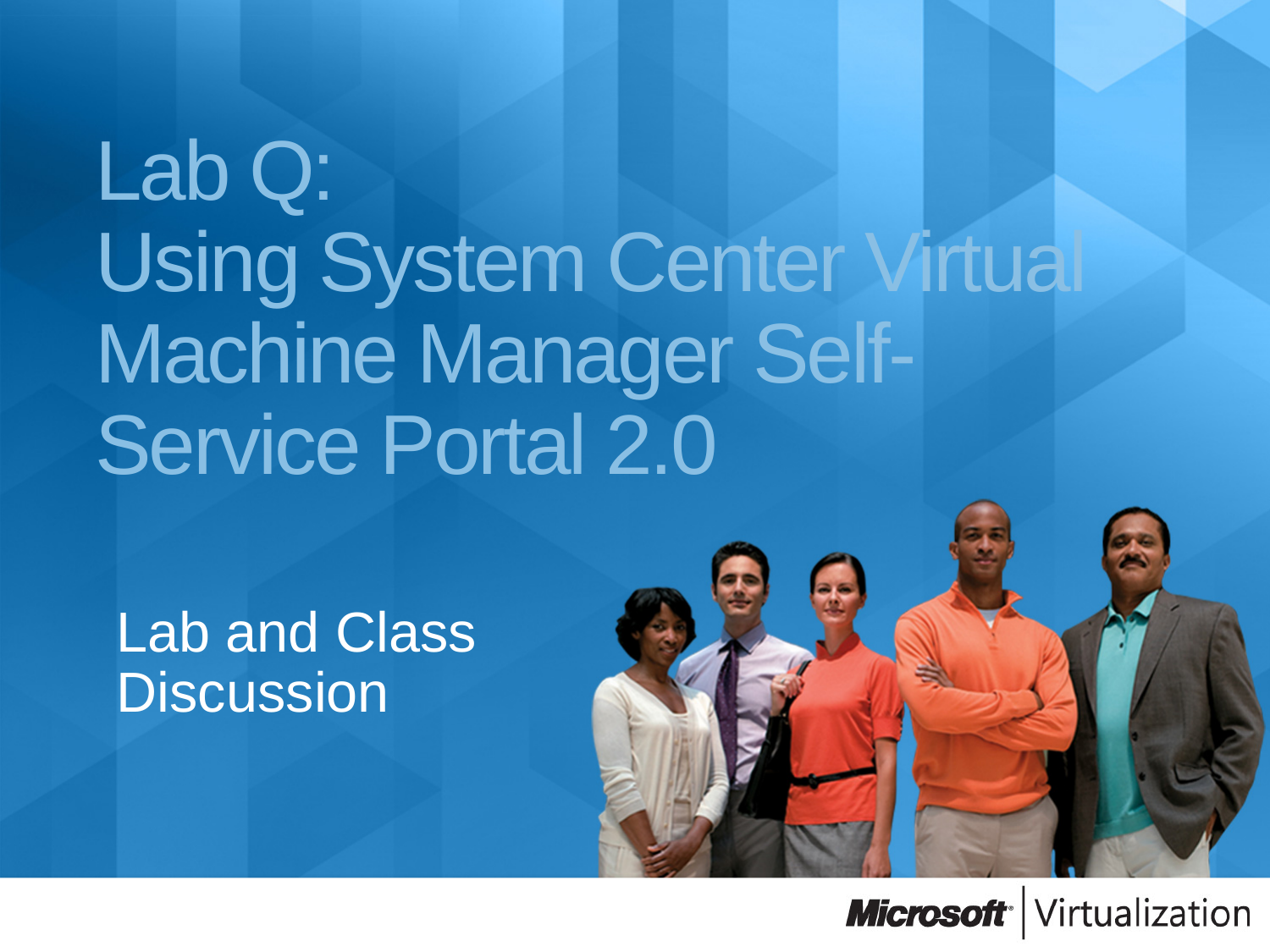

# Lab Q: Using System Center Virtual Machine Manager Self-Service Portal 2.0
Lab and Class Discussion